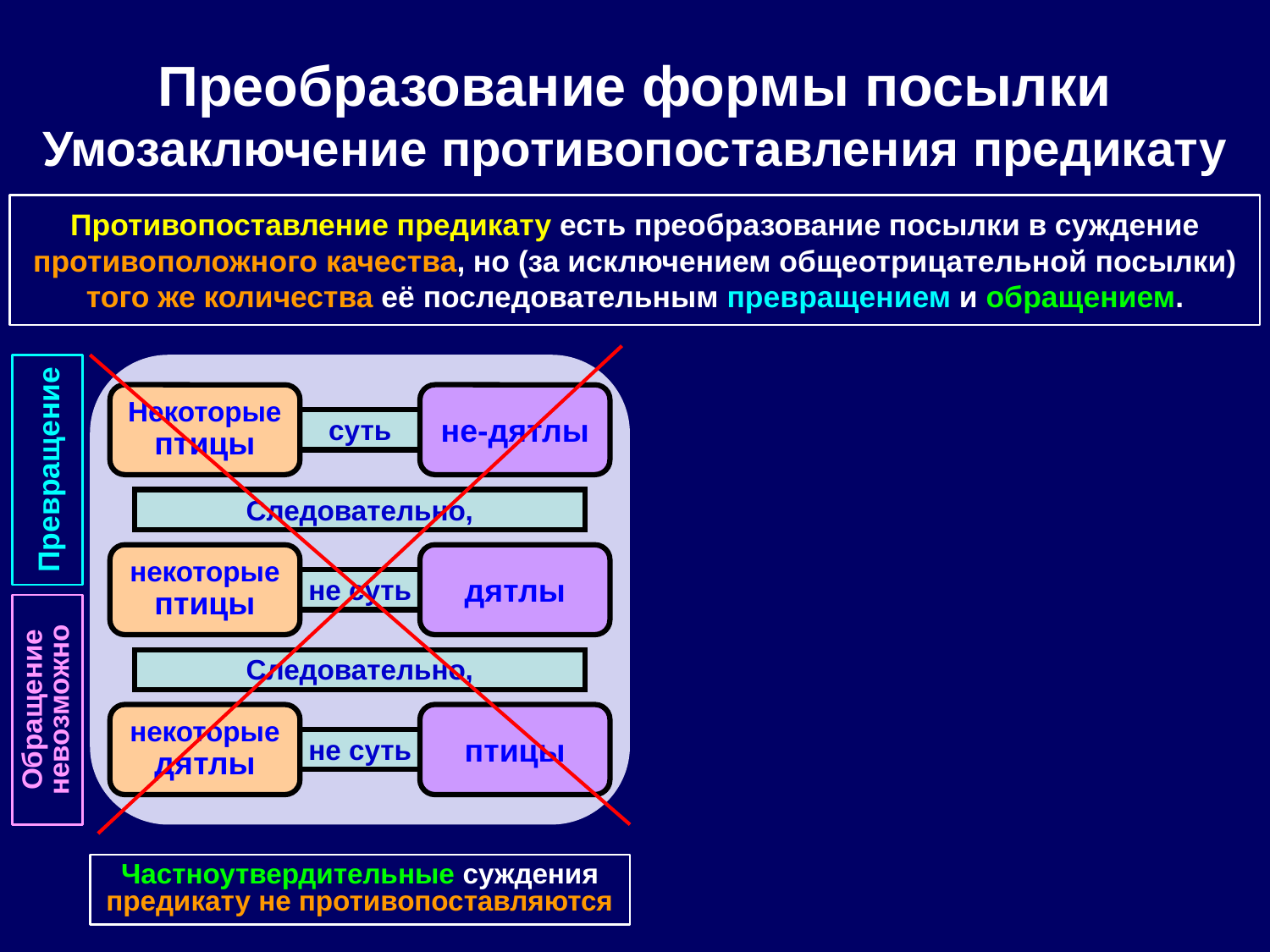

Преобразование формы посылки
Умозаключение противопоставления предикату
Противопоставление предикату есть преобразование посылки в суждение противоположного качества, но (за исключением общеотрицательной посылки) того же количества её последовательным превращением и обращением.

Некоторые
птицы
не-дятлы
суть
Превращение
Следовательно,
некоторые
птицы
дятлы
не суть
Следовательно,
Обращение невозможно
некоторые
дятлы
птицы
не суть
Частноутвердительные суждения предикату не противопоставляются